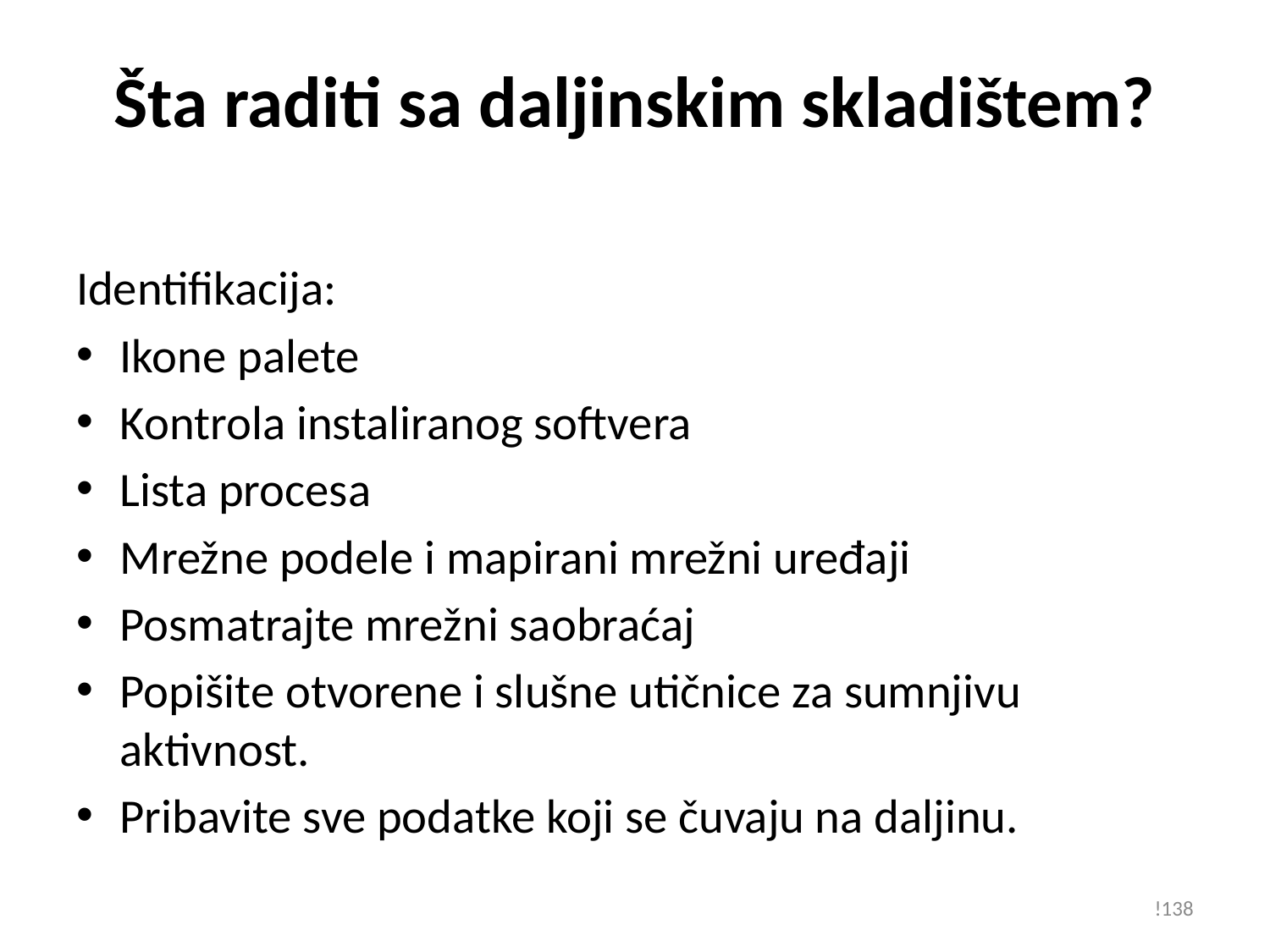

# Šta raditi sa daljinskim skladištem?
Identifikacija:
Ikone palete
Kontrola instaliranog softvera
Lista procesa
Mrežne podele i mapirani mrežni uređaji
Posmatrajte mrežni saobraćaj
Popišite otvorene i slušne utičnice za sumnjivu aktivnost.
Pribavite sve podatke koji se čuvaju na daljinu.
!138